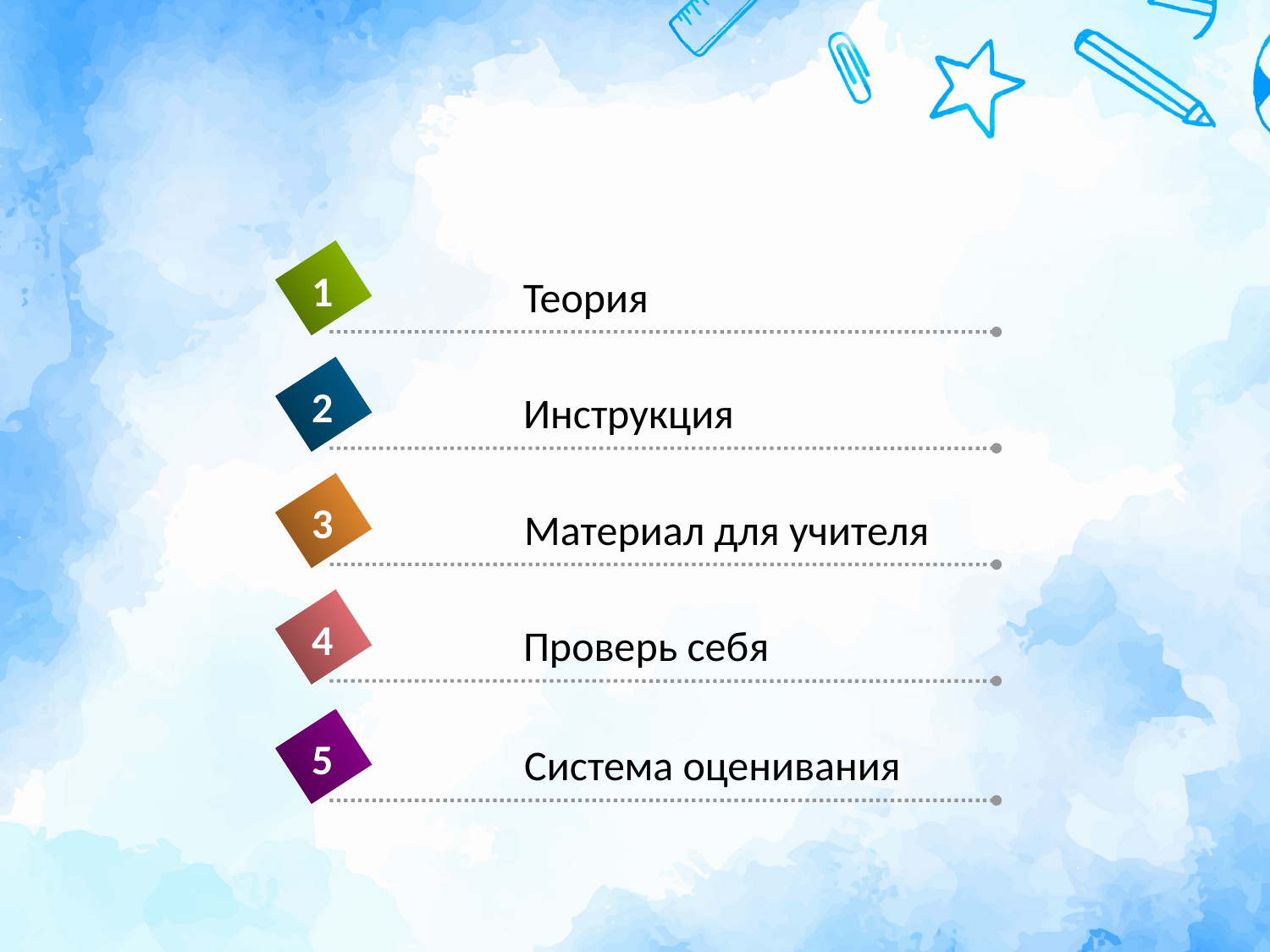

1
Теория

2
Инструкция

3
Материал для учителя

4
Проверь себя

5
Система оценивания